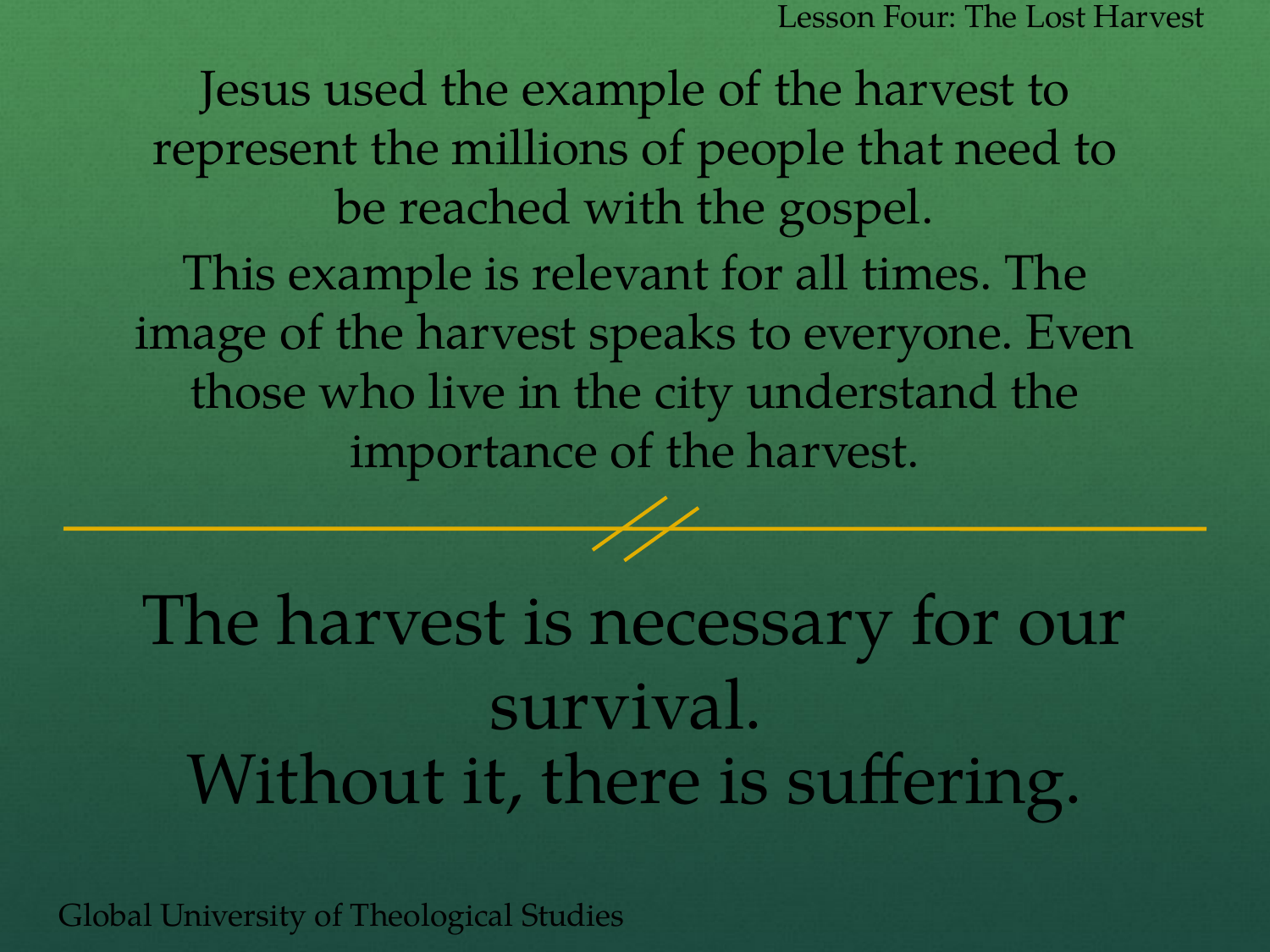

Lesson Four: The Lost Harvest

Jesus used the example of the harvest to represent the millions of people that need to be reached with the gospel.
This example is relevant for all times. The image of the harvest speaks to everyone. Even those who live in the city understand the importance of the harvest.
The harvest is necessary for our survival.
Without it, there is suffering.
Global University of Theological Studies